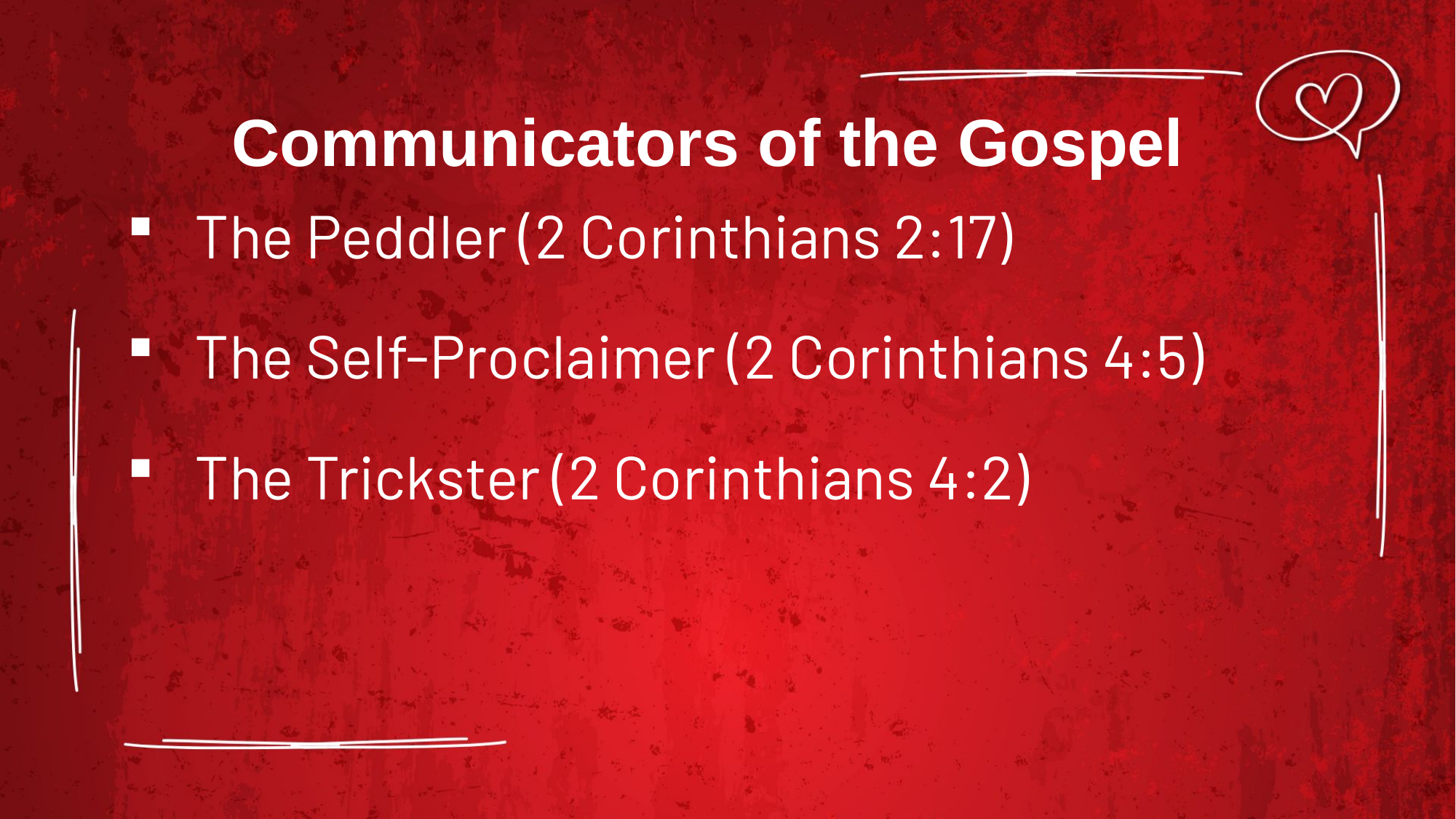

# Communicators of the Gospel
The Peddler (2 Corinthians 2:17)
The Self-Proclaimer (2 Corinthians 4:5)
The Trickster (2 Corinthians 4:2)